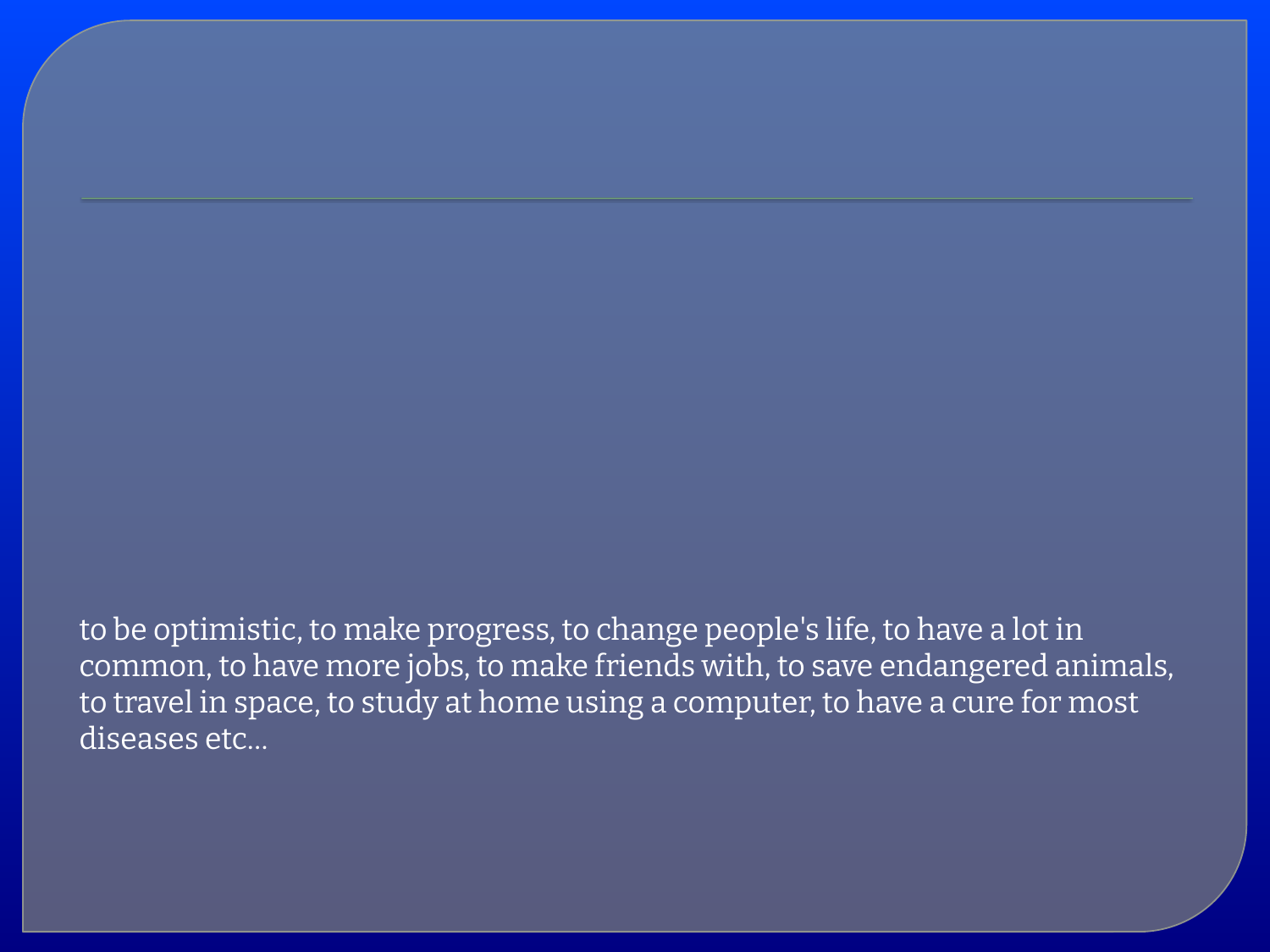

# to be optimistic, to make progress, to change people's life, to have a lot in common, to have more jobs, to make friends with, to save endangered animals, to travel in space, to study at home using a computer, to have a cure for most diseases etc…